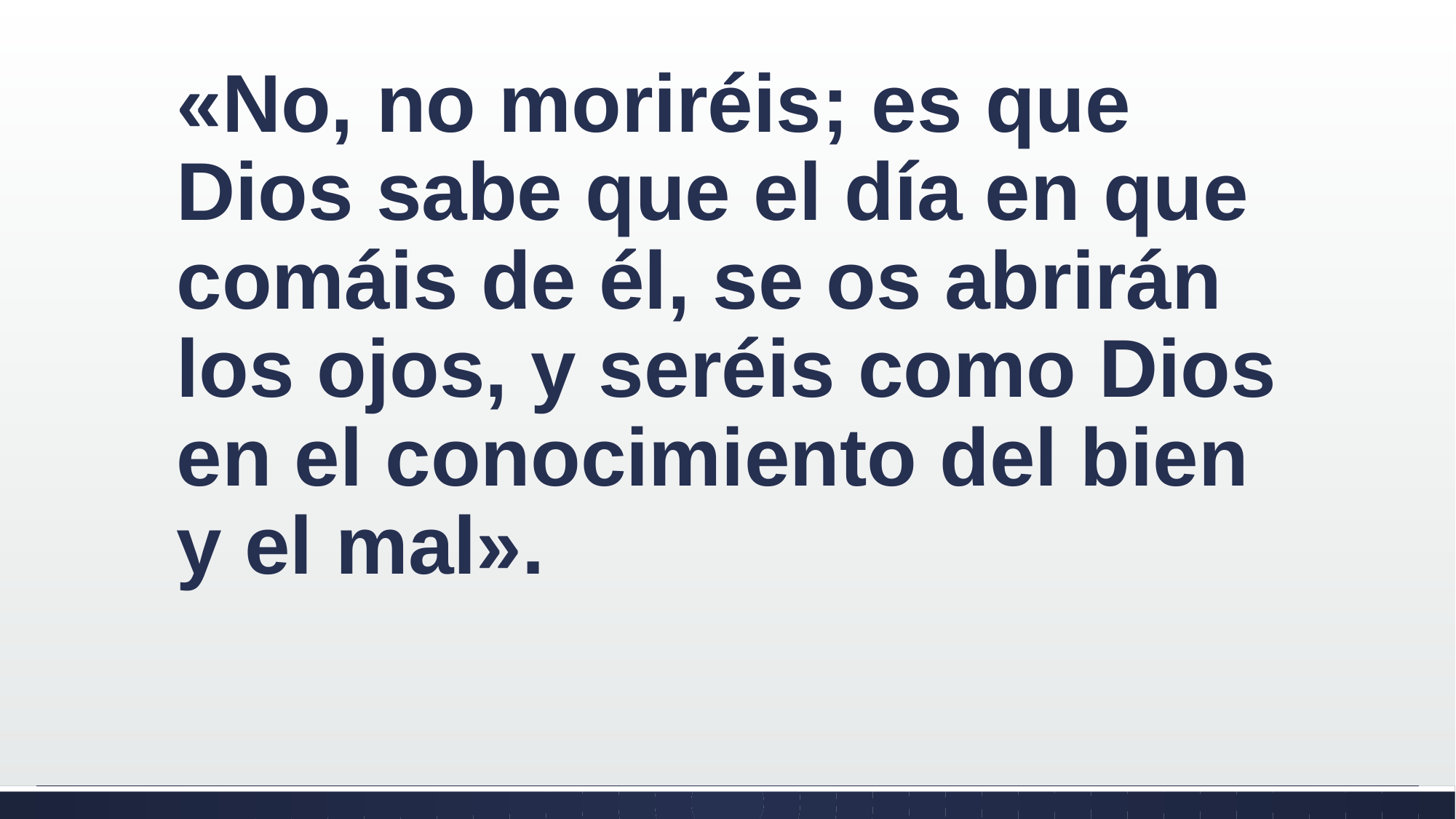

#
«No, no moriréis; es que Dios sabe que el día en que comáis de él, se os abrirán los ojos, y seréis como Dios en el conocimiento del bien y el mal».